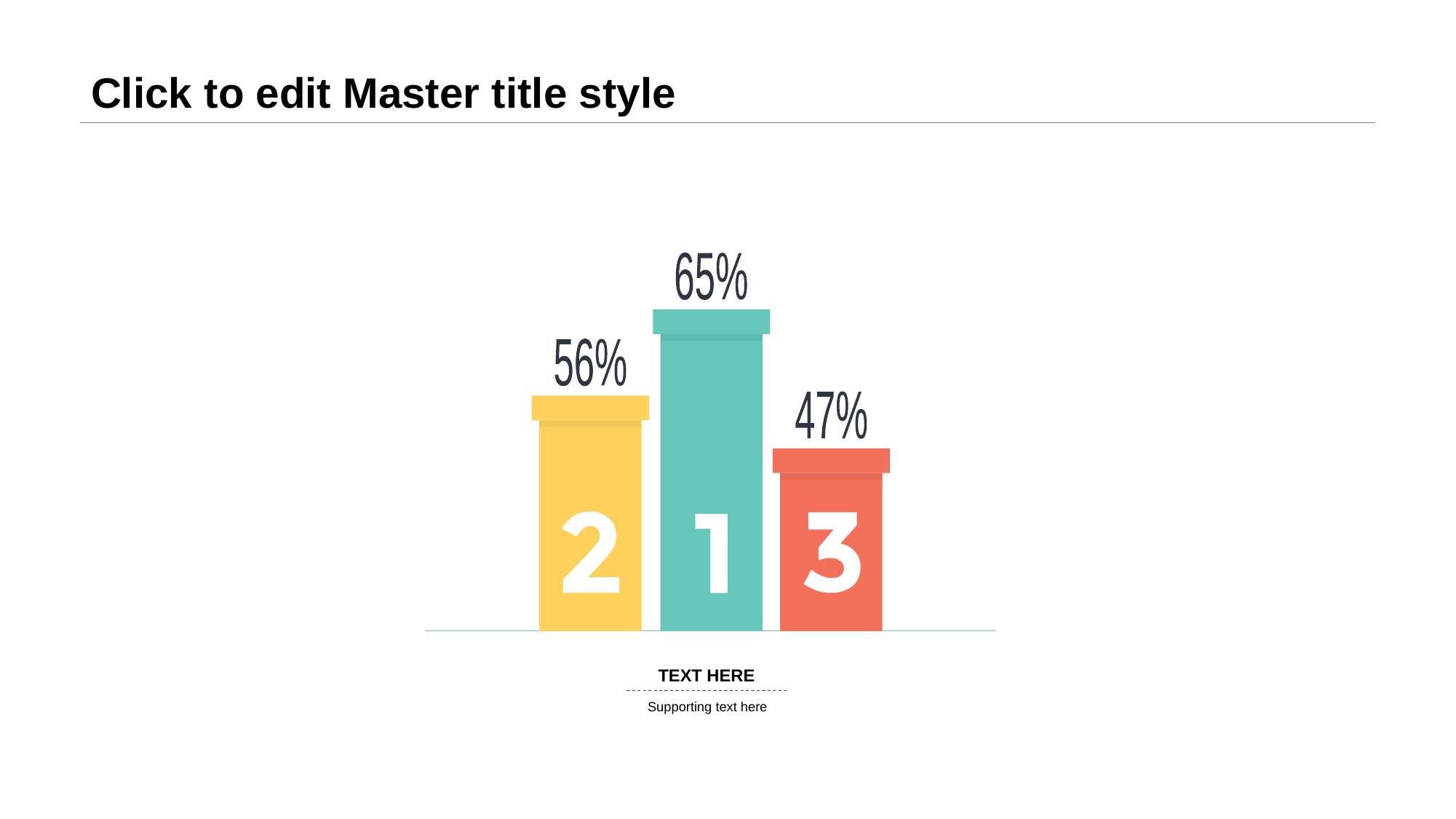

# Click to edit Master title style

65%

56%
47%

TEXT HERE
Supporting text here